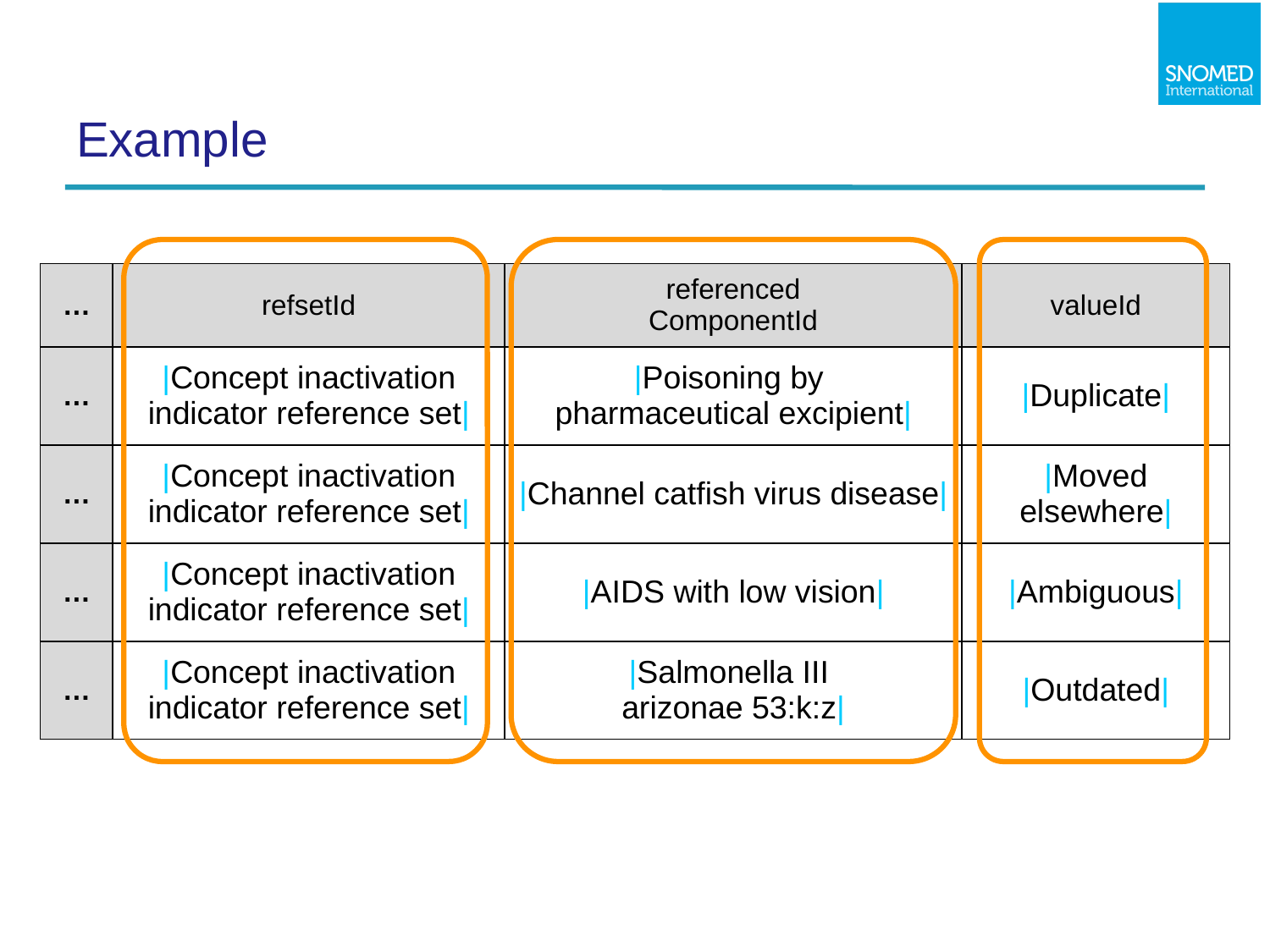

# Example

| … | refsetId | referenced ComponentId | valueId |
| --- | --- | --- | --- |
| … | |Concept inactivation indicator reference set| | |Poisoning by pharmaceutical excipient| | |Duplicate| |
| … | |Concept inactivation indicator reference set| | |Channel catfish virus disease| | |Moved elsewhere| |
| … | |Concept inactivation indicator reference set| | |AIDS with low vision| | |Ambiguous| |
| … | |Concept inactivation indicator reference set| | |Salmonella III arizonae 53:k:z| | |Outdated| |